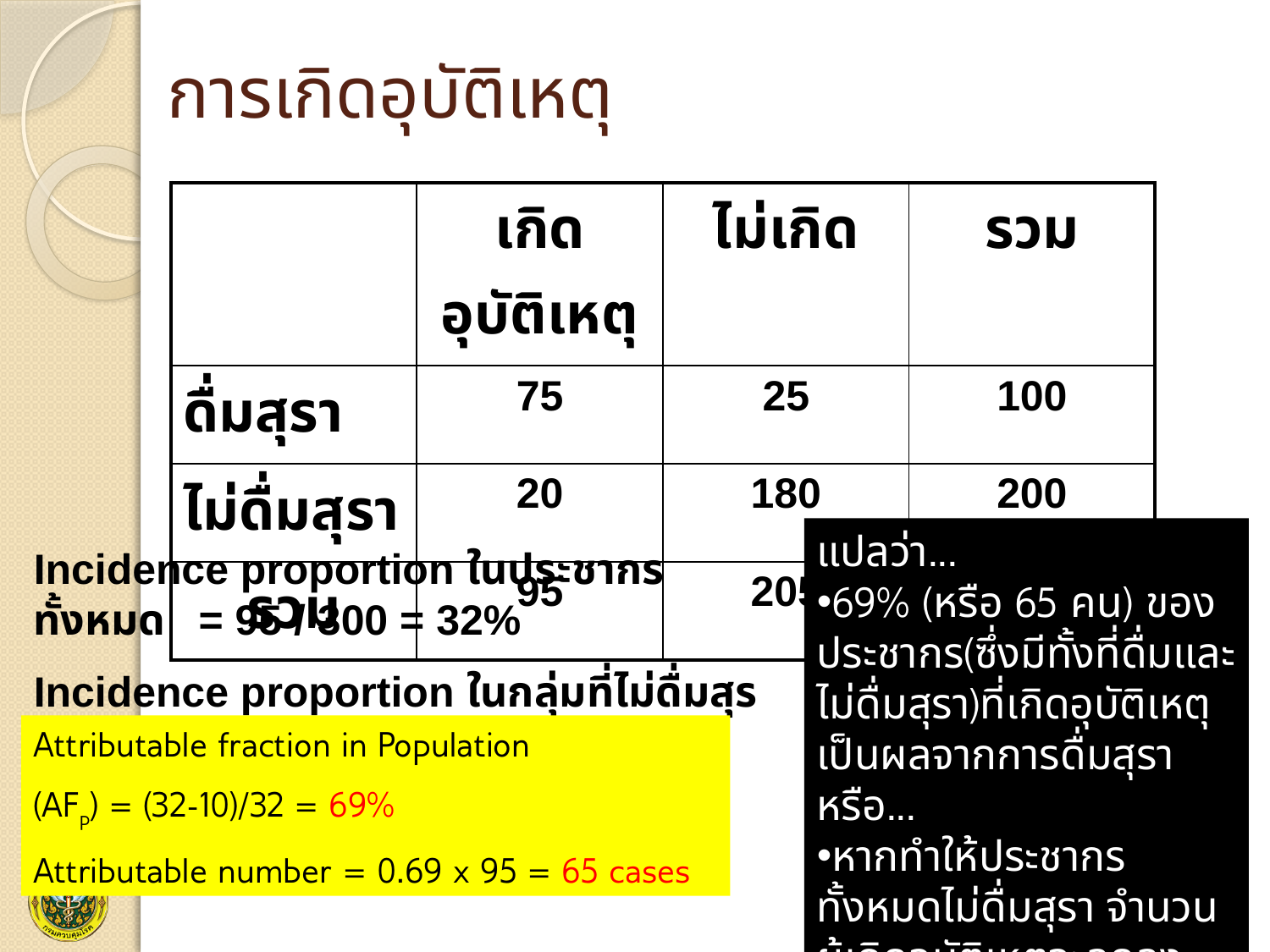

# การเกิดอุบัติเหตุ
|  | เกิดอุบัติเหตุ | ไม่เกิด | รวม |
| --- | --- | --- | --- |
| ดื่มสุรา | 75 | 25 | 100 |
| ไม่ดื่มสุรา | 20 | 180 | 200 |
| รวม | 95 | 205 | 300 |
แปลว่า...
69% (หรือ 65 คน) ของประชากร(ซึ่งมีทั้งที่ดื่มและไม่ดื่มสุรา)ที่เกิดอุบัติเหตุ เป็นผลจากการดื่มสุรา หรือ...
หากทำให้ประชากรทั้งหมดไม่ดื่มสุรา จำนวนผู้เกิดอุบัติเหตุจะลดลง 69% (หรือ 65 คน)
Incidence proportion ในประชากรทั้งหมด   = 95 / 300 = 32%
Incidence proportion ในกลุ่มที่ไม่ดื่มสุรา = 20 / 200 = 10%
Attributable fraction in Population
(AFp) = (32-10)/32 = 69%
Attributable number = 0.69 x 95 = 65 cases
15